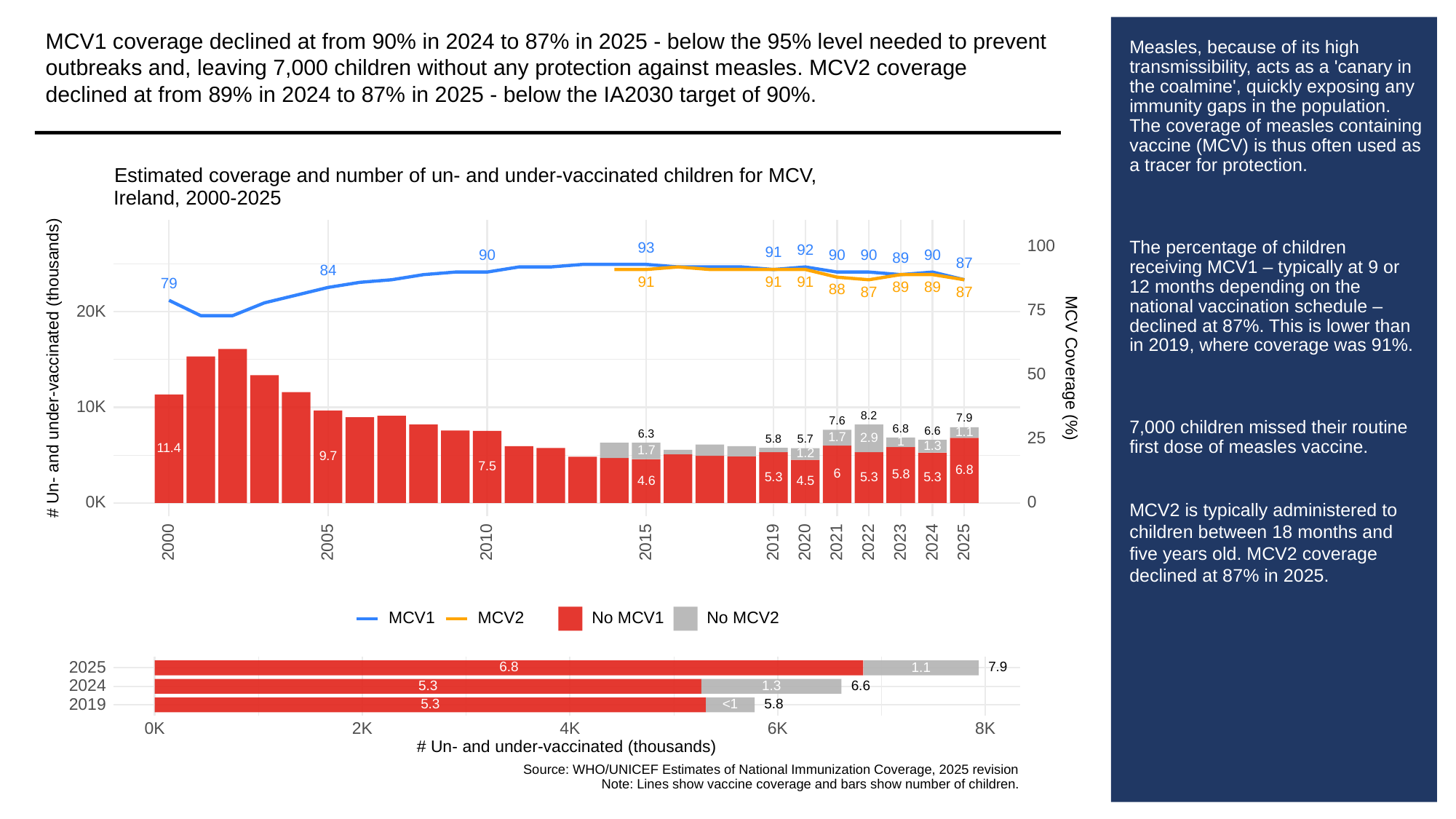

MCV1 coverage declined at from 90% in 2024 to 87% in 2025 - below the 95% level needed to prevent outbreaks and, leaving 7,000 children without any protection against measles. MCV2 coverage declined at from 89% in 2024 to 87% in 2025 - below the IA2030 target of 90%.
# Measles, because of its high transmissibility, acts as a 'canary in the coalmine', quickly exposing any immunity gaps in the population. The coverage of measles containing vaccine (MCV) is thus often used as a tracer for protection.

The percentage of children receiving MCV1 – typically at 9 or 12 months depending on the national vaccination schedule – declined at 87%. This is lower than in 2019, where coverage was 91%.

7,000 children missed their routine first dose of measles vaccine.

MCV2 is typically administered to children between 18 months and five years old. MCV2 coverage declined at 87% in 2025.

Estimated coverage and number of un- and under-vaccinated children for MCV,
Ireland, 2000-2025

100
93
92
91
90
90
90
90
89
87

84

91
91
91
79
89
89
88
87
87
75
20K

# Un- and under-vaccinated (thousands)
MCV Coverage (%)
50

10K

8.2
7.9

7.6

6.8
6.6

1.1

6.3

25
1.7
2.9
5.8
5.7

1

1.3

11.4

1.7

1.2

9.7

7.5
6.8
6
5.8
5.3
5.3
5.3
4.6
4.5
0K
0

2023
2000
2005
2010
2015
2019
2020
2021
2022
2024
2025

MCV1
MCV2
No MCV1
No MCV2

2025
6.8
7.9
1.1

2024
5.3
1.3
6.6

2019
5.3
5.8
<1

0K
6K
8K
2K
4K
# Un- and under-vaccinated (thousands)
Source: WHO/UNICEF Estimates of National Immunization Coverage, 2025 revision
Note: Lines show vaccine coverage and bars show number of children.